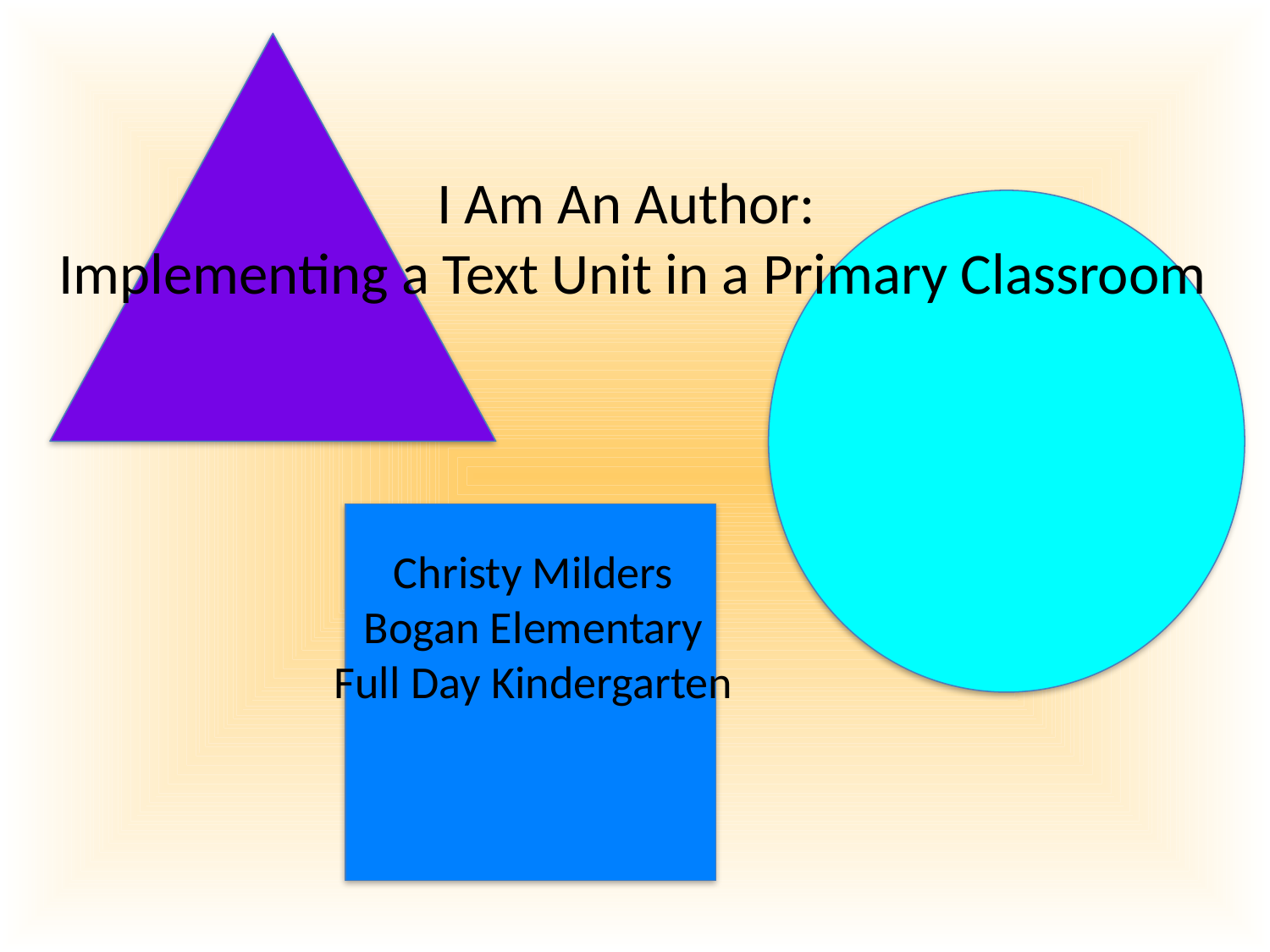

I Am An Author:
Implementing a Text Unit in a Primary Classroom

Christy Milders
Bogan Elementary
Full Day Kindergarten